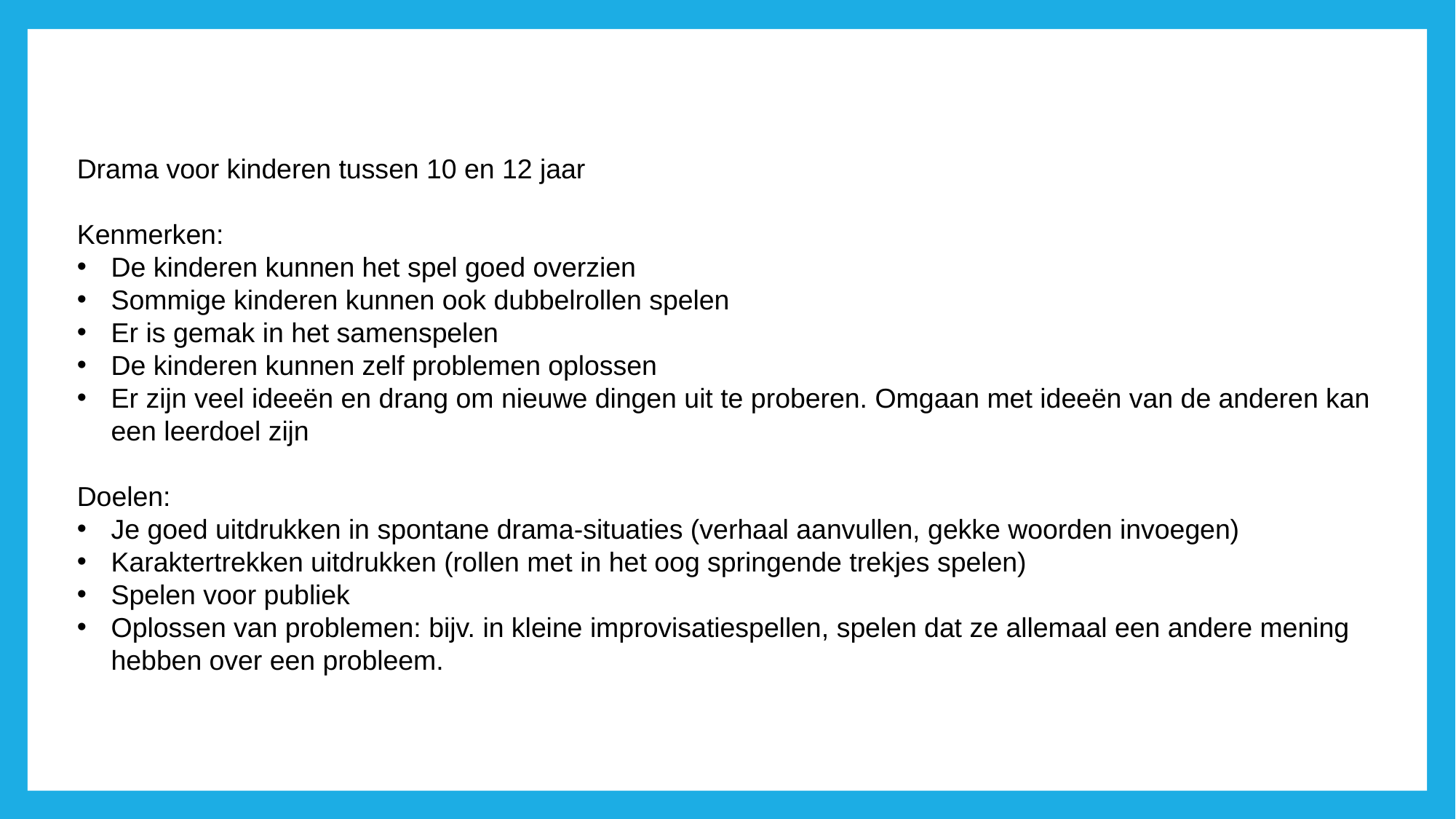

Drama voor kinderen tussen 10 en 12 jaar

Kenmerken:
De kinderen kunnen het spel goed overzien
Sommige kinderen kunnen ook dubbelrollen spelen
Er is gemak in het samenspelen
De kinderen kunnen zelf problemen oplossen
Er zijn veel ideeën en drang om nieuwe dingen uit te proberen. Omgaan met ideeën van de anderen kan
een leerdoel zijn

Doelen:
Je goed uitdrukken in spontane drama-situaties (verhaal aanvullen, gekke woorden invoegen)
Karaktertrekken uitdrukken (rollen met in het oog springende trekjes spelen)
Spelen voor publiek
Oplossen van problemen: bijv. in kleine improvisatiespellen, spelen dat ze allemaal een andere mening
hebben over een probleem.